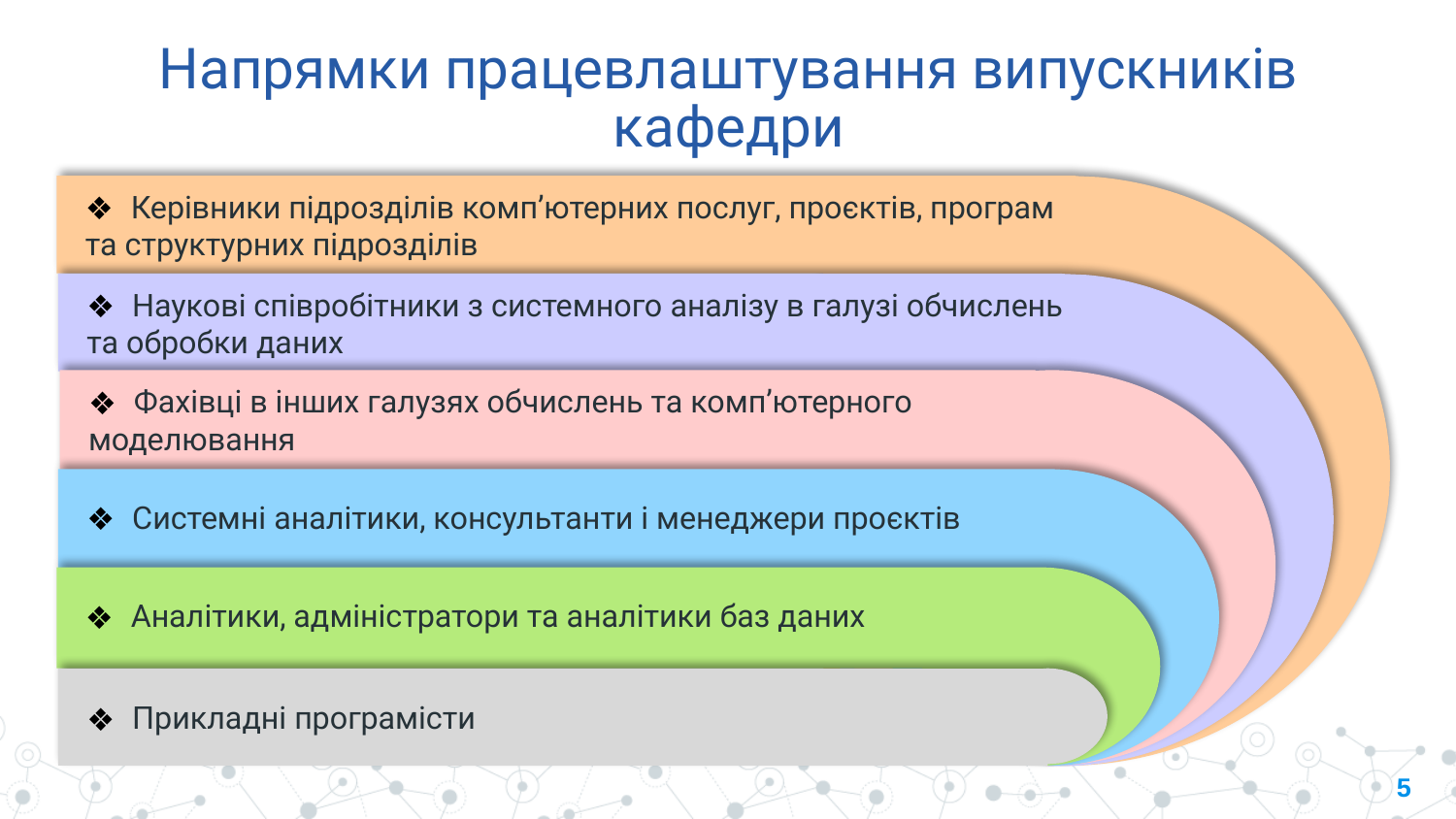

# Напрямки працевлаштування випускників кафедри
Керівники підрозділів комп’ютерних послуг, проєктів, програм
та структурних підрозділів

Наукові співробітники з системного аналізу в галузі обчислень
та обробки даних

Фахівці в інших галузях обчислень та комп’ютерного
моделювання
Системні аналітики, консультанти і менеджери проєктів
Аналітики, адміністратори та аналітики баз даних
Прикладні програмісти
5